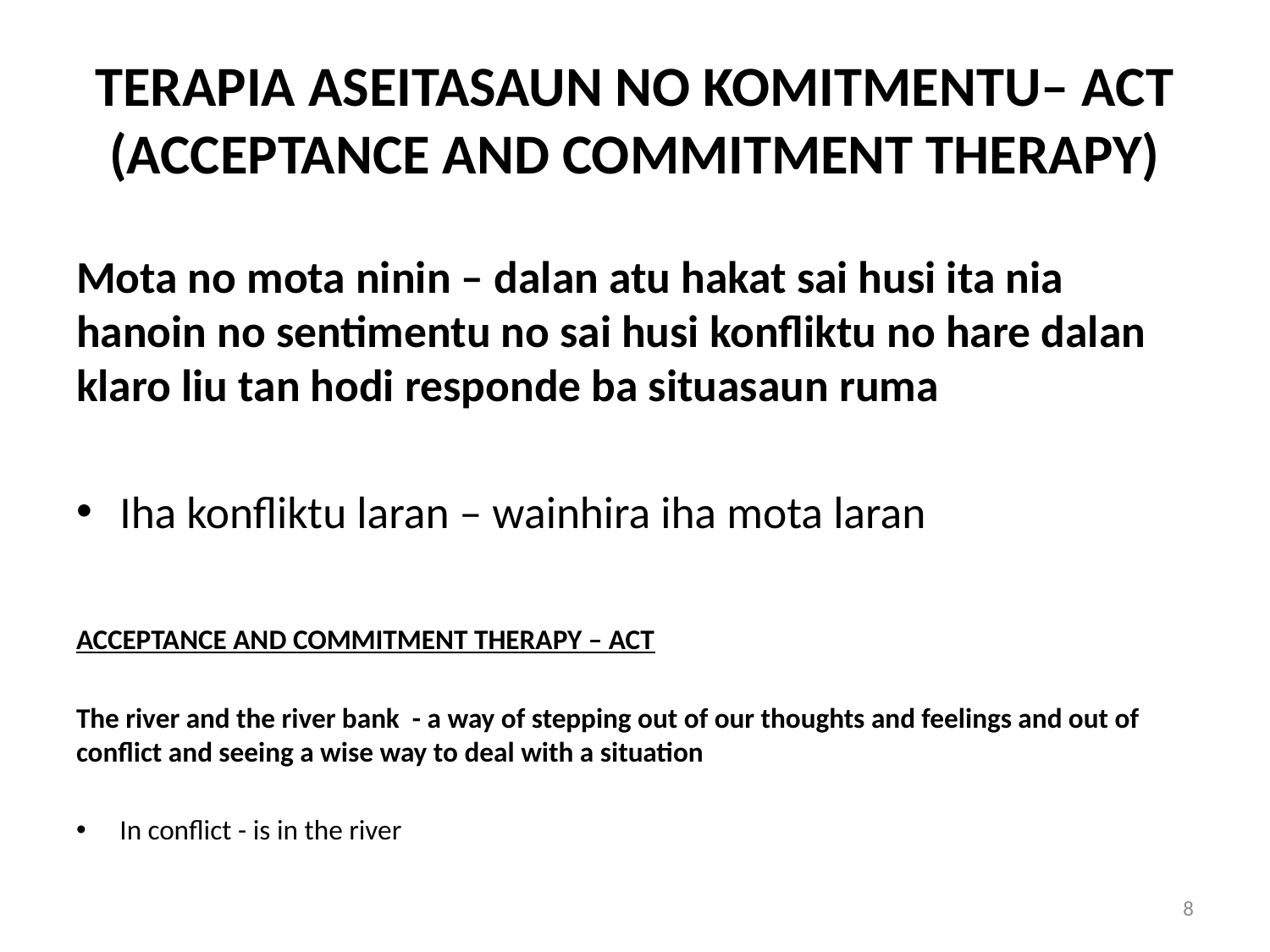

# TERAPIA ASEITASAUN NO KOMITMENTU– ACT (ACCEPTANCE AND COMMITMENT THERAPY)
Mota no mota ninin – dalan atu hakat sai husi ita nia hanoin no sentimentu no sai husi konfliktu no hare dalan klaro liu tan hodi responde ba situasaun ruma

Iha konfliktu laran – wainhira iha mota laran

ACCEPTANCE AND COMMITMENT THERAPY – ACT

The river and the river bank  - a way of stepping out of our thoughts and feelings and out of conflict and seeing a wise way to deal with a situation

In conflict - is in the river

8